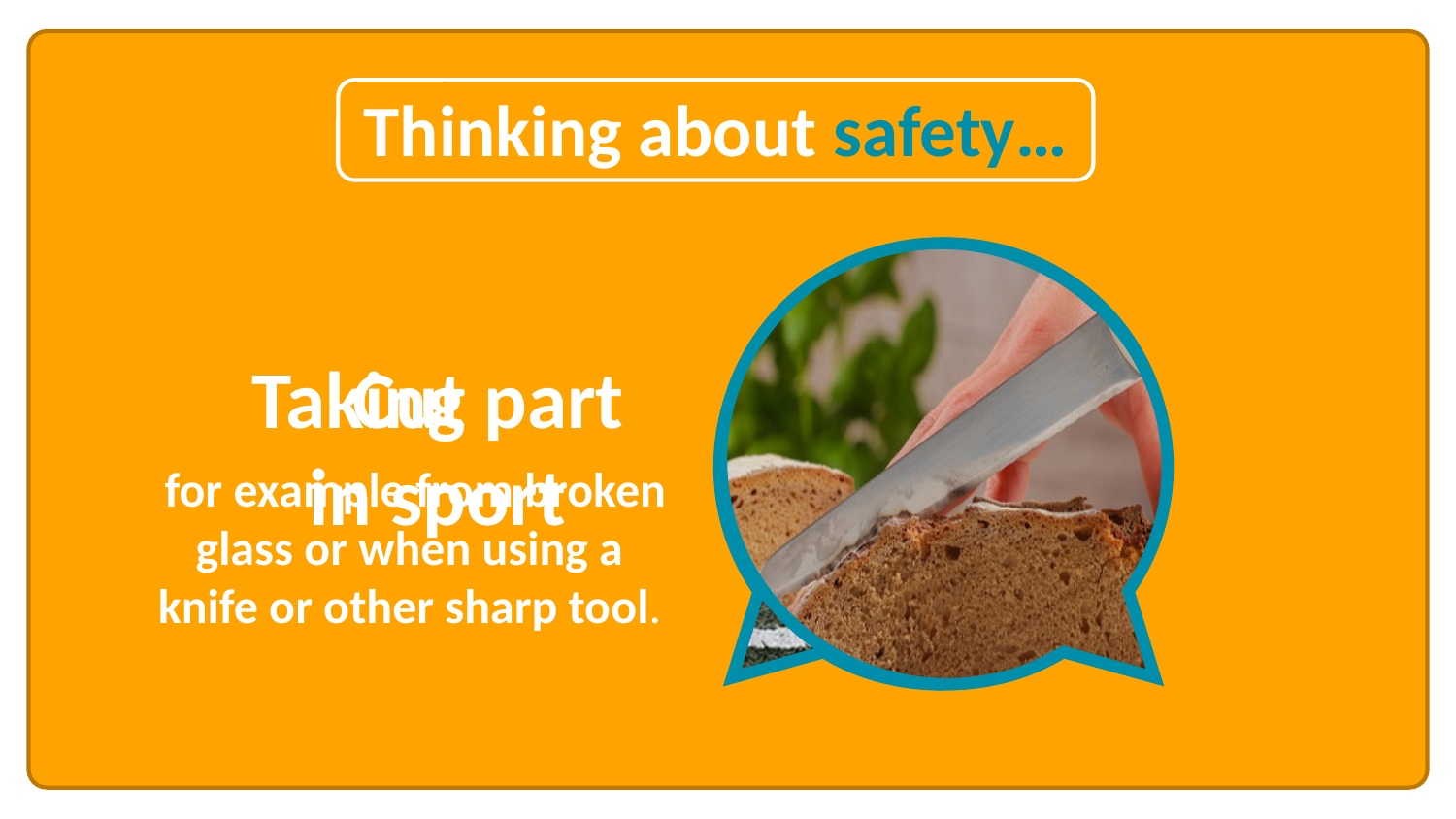

Thinking about safety…

Cut
Taking part in sport
 for example from broken glass or when using a knife or other sharp tool.